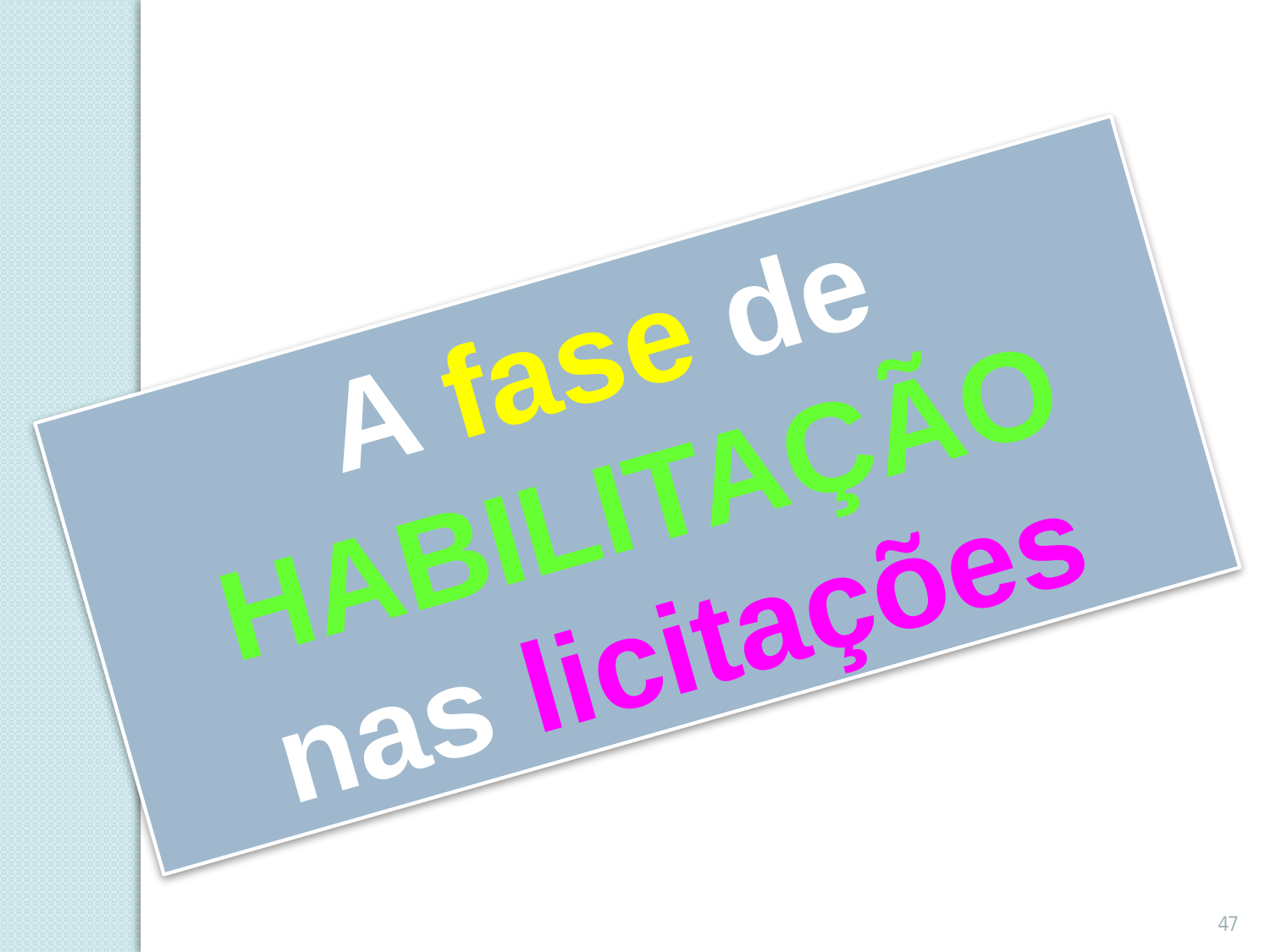

A fase de HABILITAÇÃO nas licitações
47